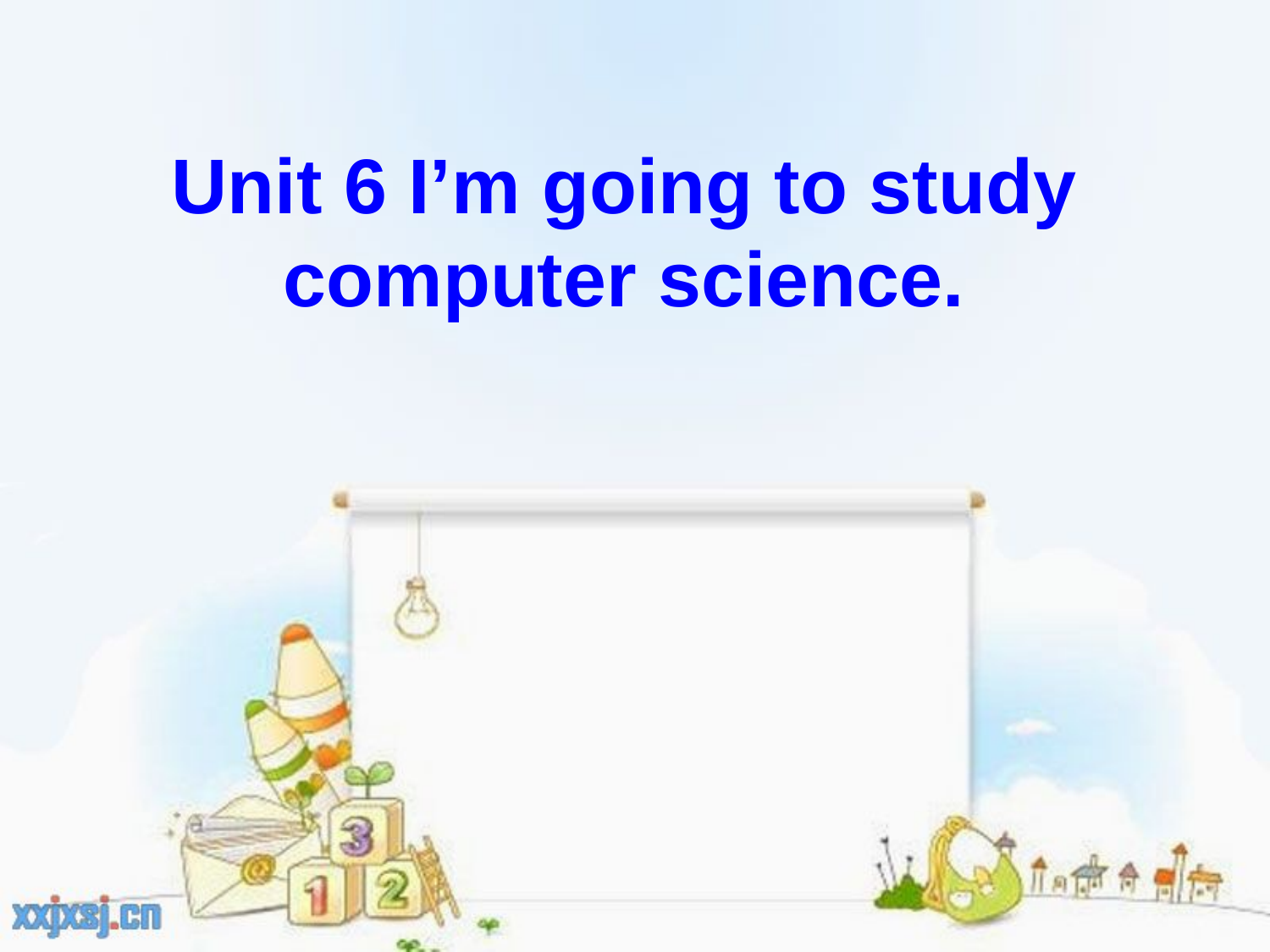

# Unit 6 I’m going to study computer science.